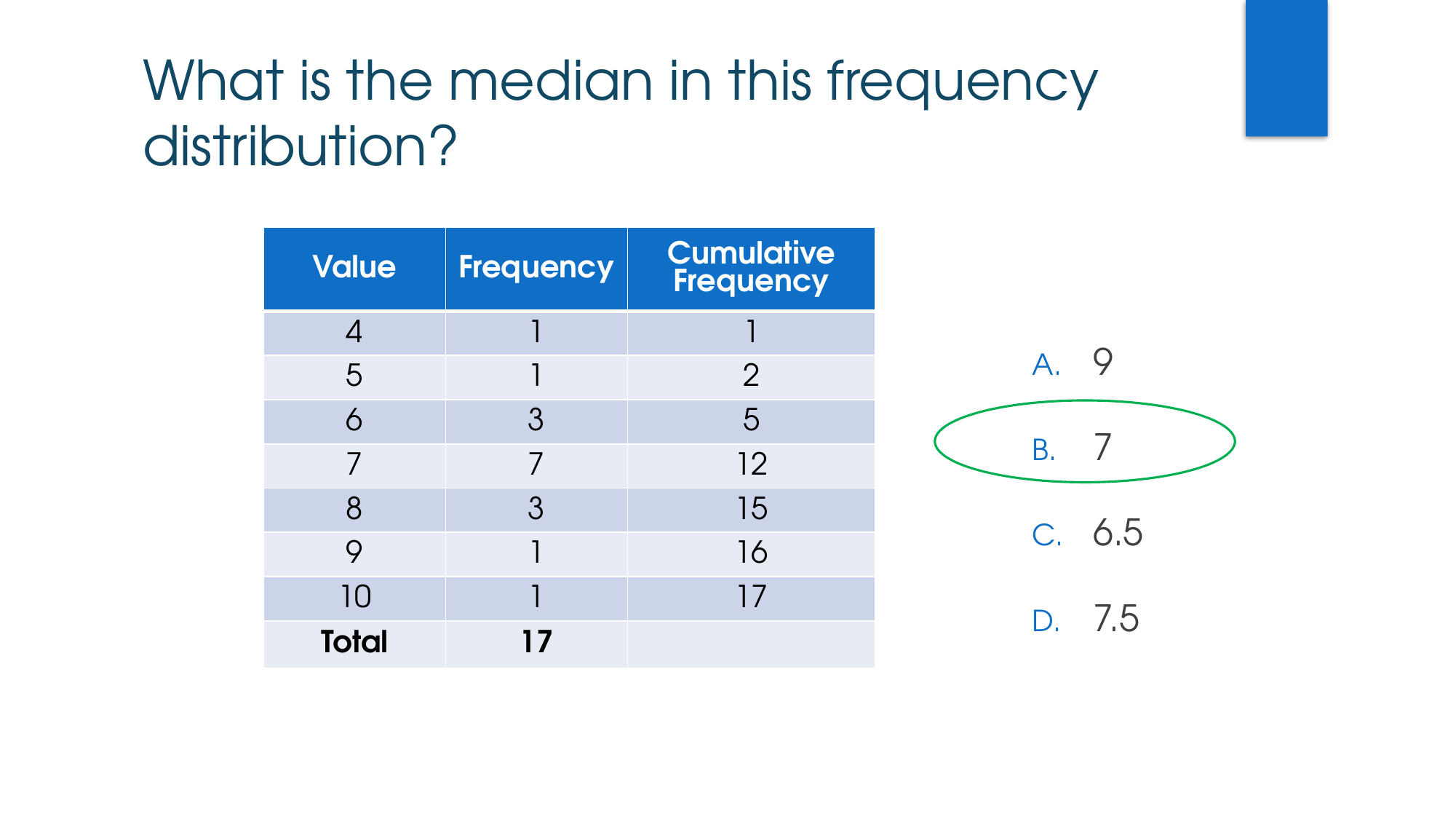

What is the median in this frequency distribution?
| Value | Frequency | Cumulative Frequency |
| --- | --- | --- |
| 4 | 1 | 1 |
| 5 | 1 | 2 |
| 6 | 3 | 5 |
| 7 | 7 | 12 |
| 8 | 3 | 15 |
| 9 | 1 | 16 |
| 10 | 1 | 17 |
| Total | 17 |  |
9
7
6.5
7.5